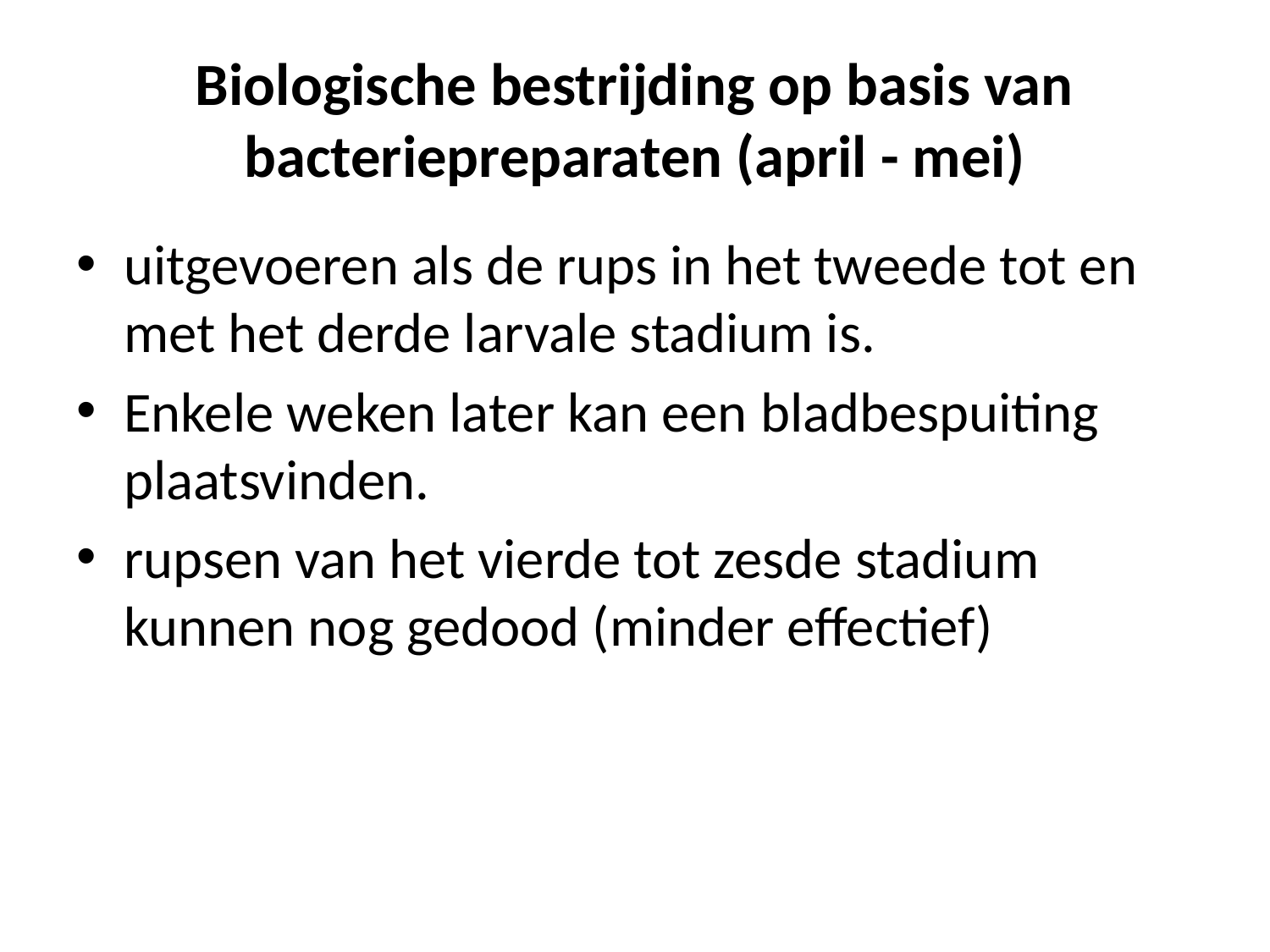

# Biologische bestrijding op basis van bacteriepreparaten (april - mei)
uitgevoeren als de rups in het tweede tot en met het derde larvale stadium is.
Enkele weken later kan een bladbespuiting plaatsvinden.
rupsen van het vierde tot zesde stadium kunnen nog gedood (minder effectief)